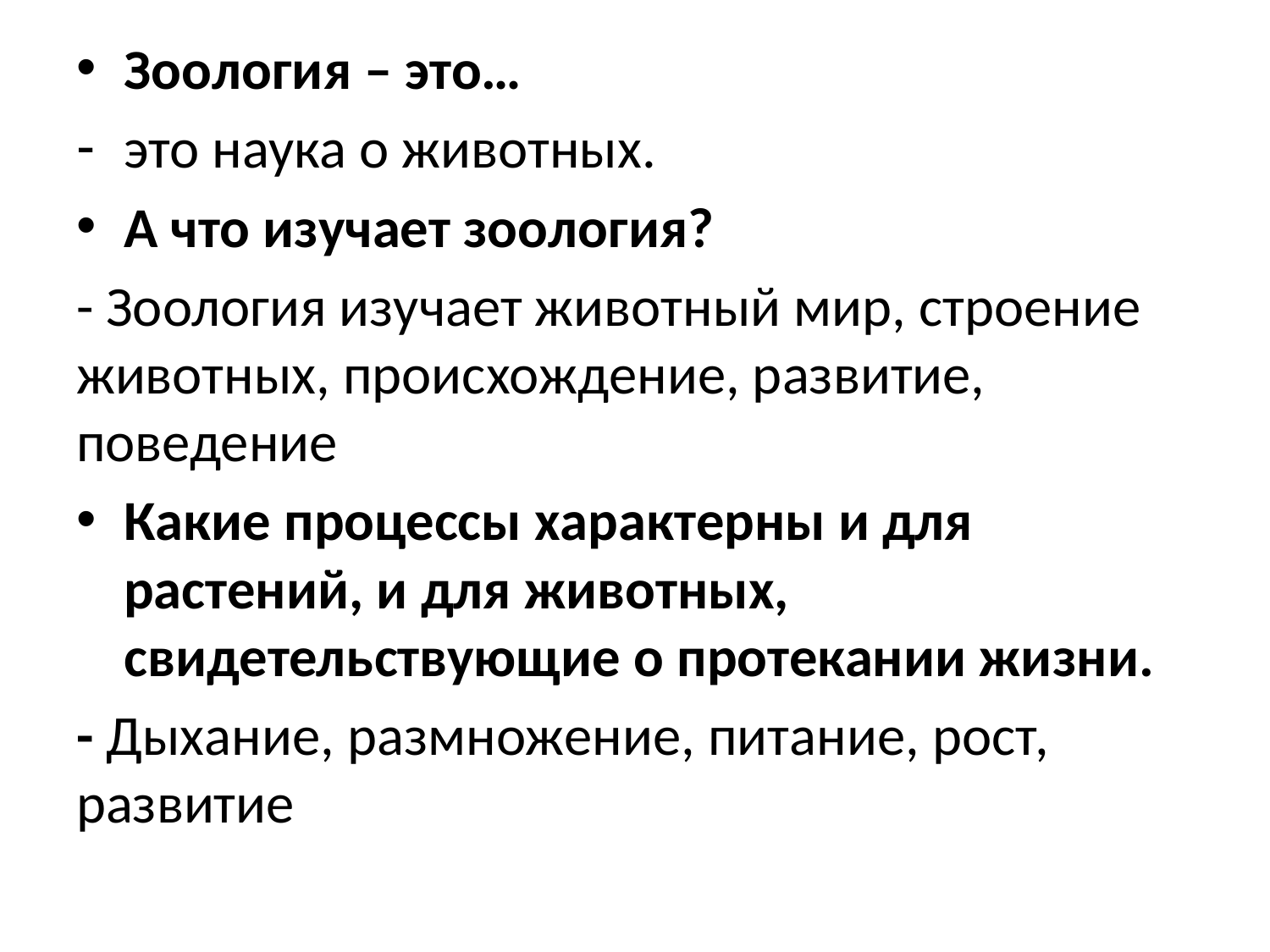

Зоология – это…
это наука о животных.
А что изучает зоология?
- Зоология изучает животный мир, строение животных, происхождение, развитие, поведение
Какие процессы характерны и для растений, и для животных, свидетельствующие о протекании жизни.
- Дыхание, размножение, питание, рост, развитие